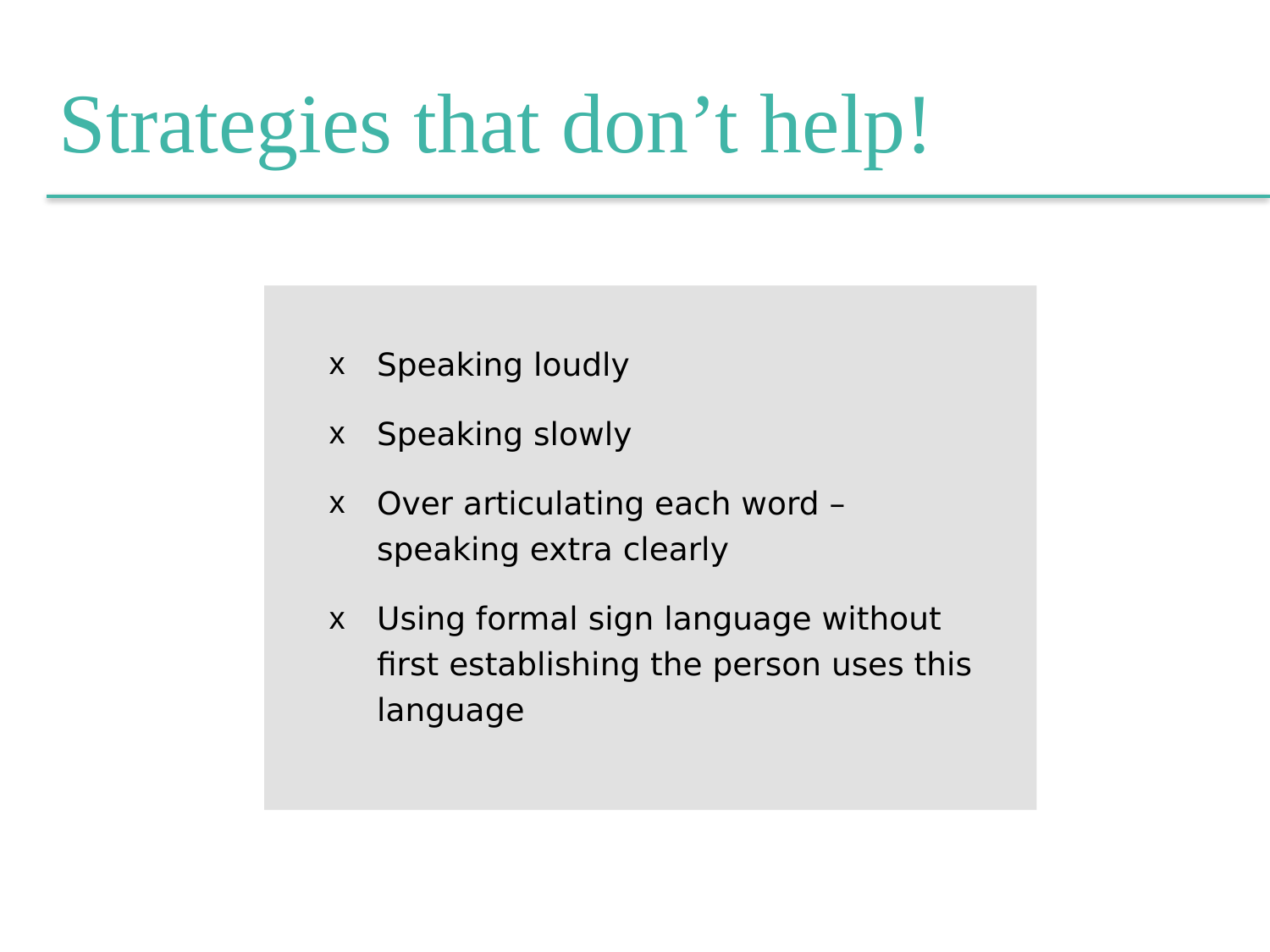

Strategies that don’t help!

Speaking loudly
Speaking slowly
Over articulating each word – speaking extra clearly
Using formal sign language without first establishing the person uses this language